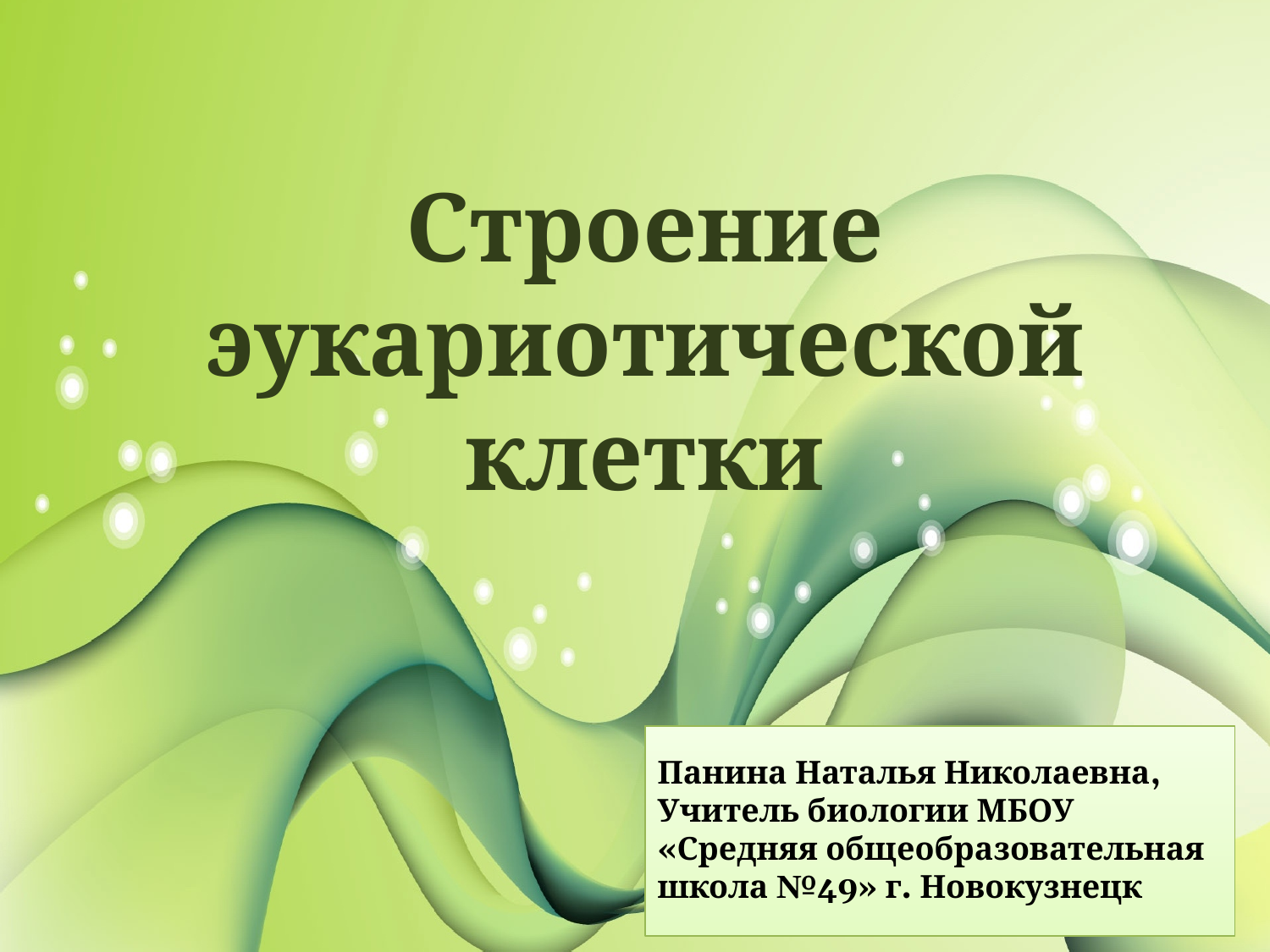

# Строение эукариотической клетки

Панина Наталья Николаевна,
Учитель биологии МБОУ «Средняя общеобразовательная школа №49» г. Новокузнецк